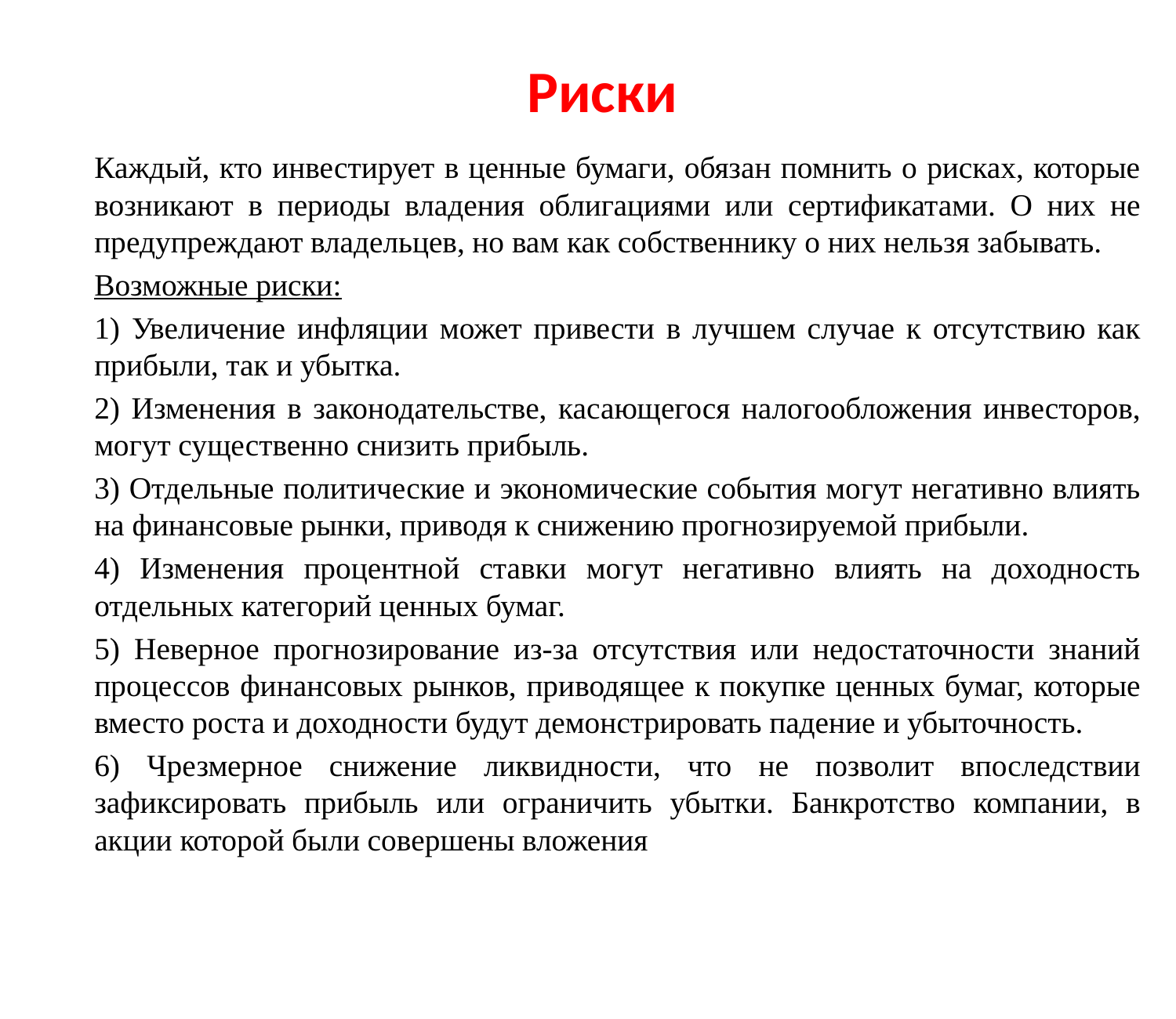

# Риски
Каждый, кто инвестирует в ценные бумаги, обязан помнить о рисках, которые возникают в периоды владения облигациями или сертификатами. О них не предупреждают владельцев, но вам как собственнику о них нельзя забывать.
Возможные риски:
1) Увеличение инфляции может привести в лучшем случае к отсутствию как прибыли, так и убытка.
2) Изменения в законодательстве, касающегося налогообложения инвесторов, могут существенно снизить прибыль.
3) Отдельные политические и экономические события могут негативно влиять на финансовые рынки, приводя к снижению прогнозируемой прибыли.
4) Изменения процентной ставки могут негативно влиять на доходность отдельных категорий ценных бумаг.
5) Неверное прогнозирование из-за отсутствия или недостаточности знаний процессов финансовых рынков, приводящее к покупке ценных бумаг, которые вместо роста и доходности будут демонстрировать падение и убыточность.
6) Чрезмерное снижение ликвидности, что не позволит впоследствии зафиксировать прибыль или ограничить убытки. Банкротство компании, в акции которой были совершены вложения